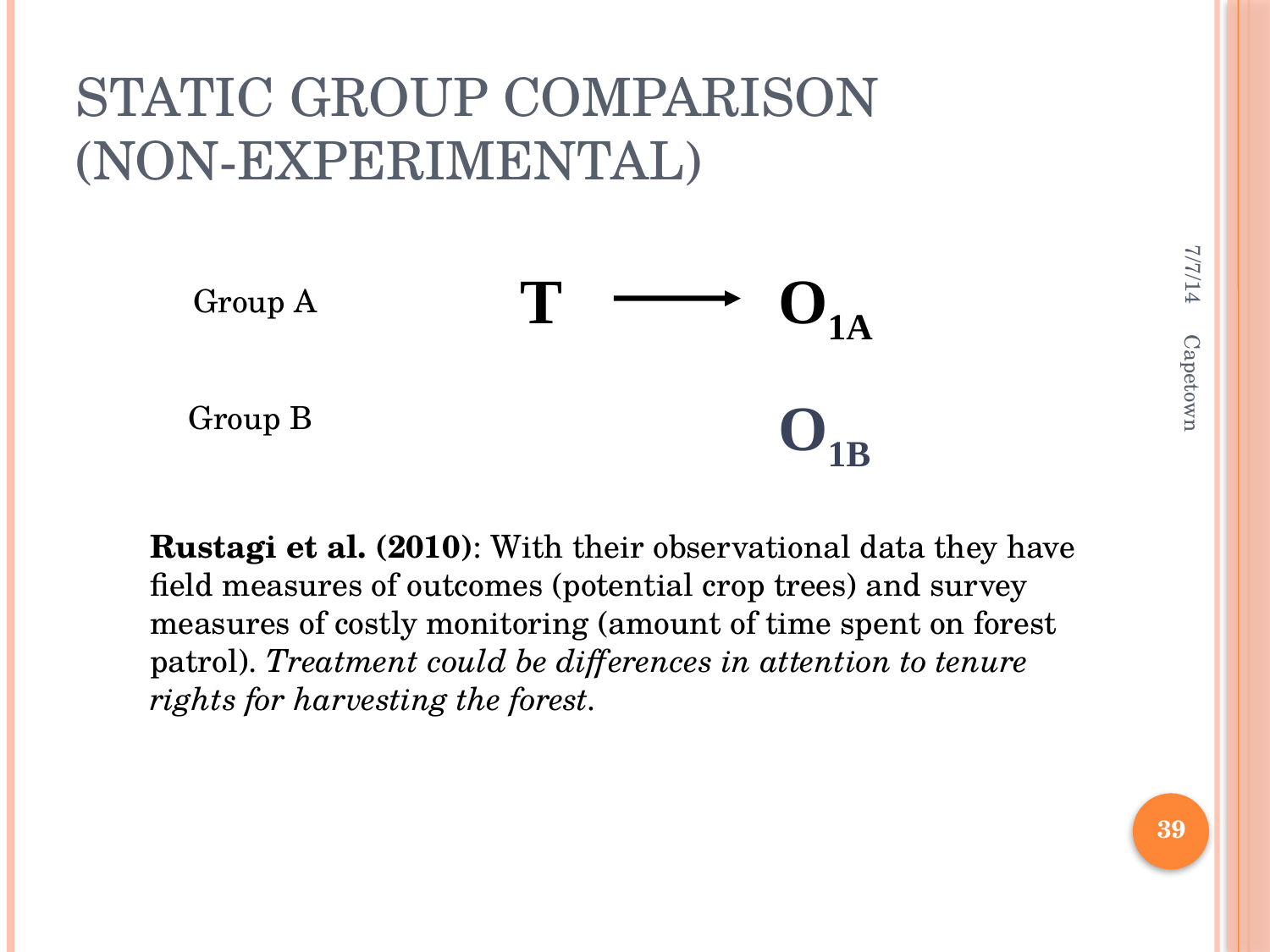

# Static Group Comparison (non-experimental)
7/7/14
T
O1A
Group A

O1B
Group B
Capetown
Rustagi et al. (2010): With their observational data they have field measures of outcomes (potential crop trees) and survey measures of costly monitoring (amount of time spent on forest patrol). Treatment could be differences in attention to tenure rights for harvesting the forest.
39